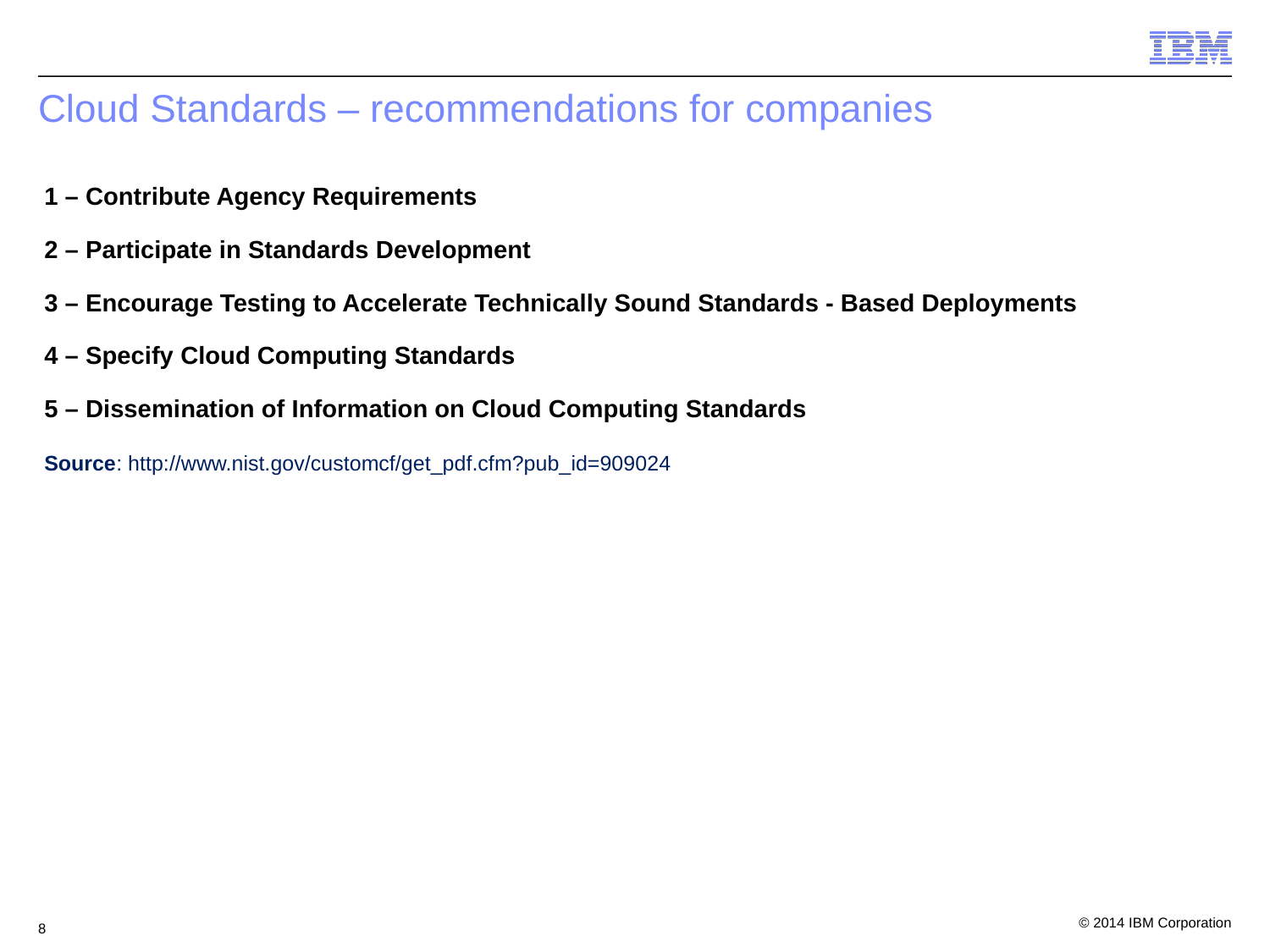

# Cloud Standards – recommendations for companies
1 – Contribute Agency Requirements

2 – Participate in Standards Development

3 – Encourage Testing to Accelerate Technically Sound Standards - Based Deployments

4 – Specify Cloud Computing Standards

5 – Dissemination of Information on Cloud Computing Standards
Source: http://www.nist.gov/customcf/get_pdf.cfm?pub_id=909024
8